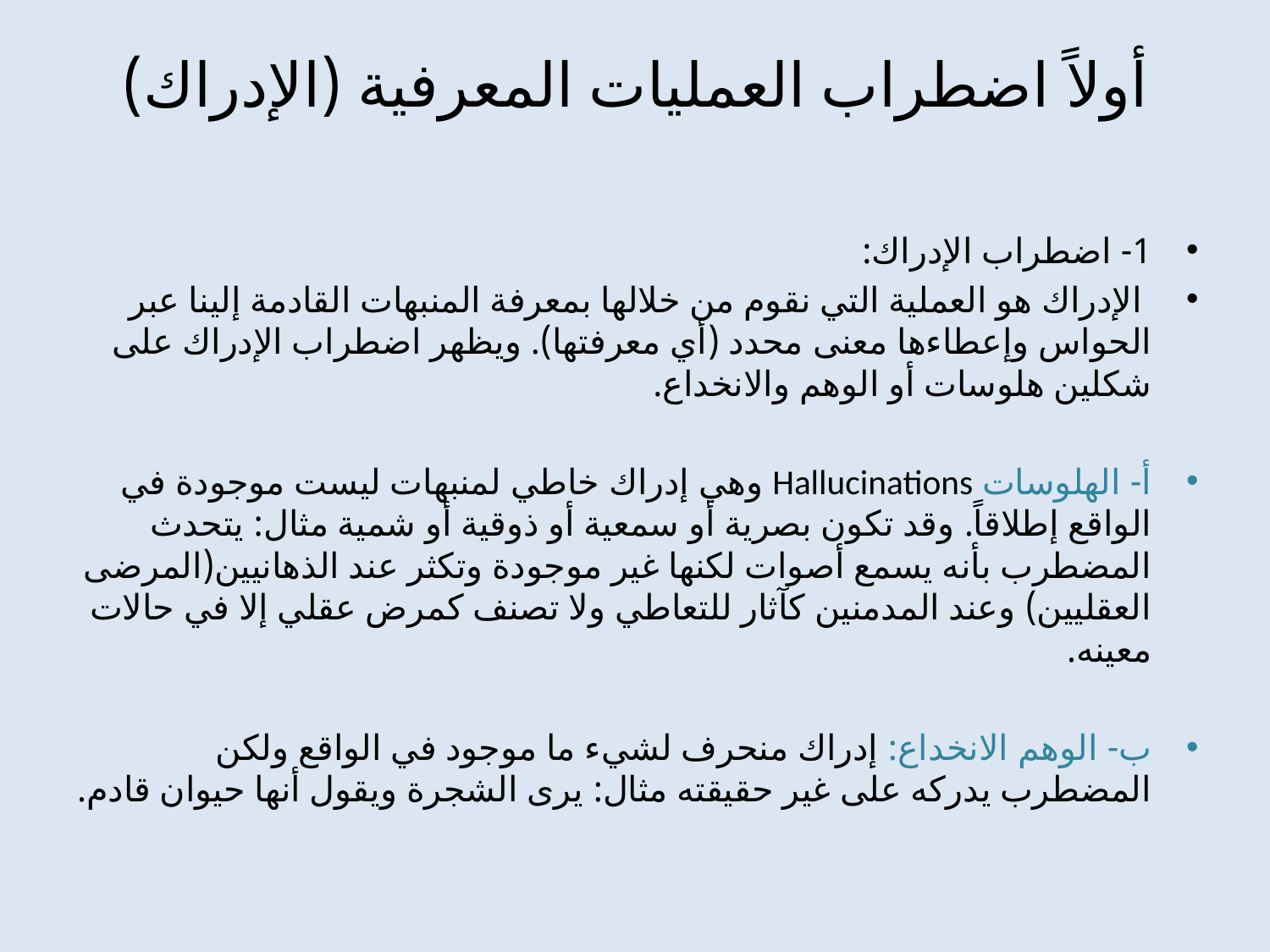

# أولاً اضطراب العمليات المعرفية (الإدراك)
1- اضطراب الإدراك:
 الإدراك هو العملية التي نقوم من خلالها بمعرفة المنبهات القادمة إلينا عبر الحواس وإعطاءها معنى محدد (أي معرفتها). ويظهر اضطراب الإدراك على شكلين هلوسات أو الوهم والانخداع.

أ- الهلوسات Hallucinations وهي إدراك خاطي لمنبهات ليست موجودة في الواقع إطلاقاً. وقد تكون بصرية أو سمعية أو ذوقية أو شمية مثال: يتحدث المضطرب بأنه يسمع أصوات لكنها غير موجودة وتكثر عند الذهانيين(المرضى العقليين) وعند المدمنين كآثار للتعاطي ولا تصنف كمرض عقلي إلا في حالات معينه.

ب- الوهم الانخداع: إدراك منحرف لشيء ما موجود في الواقع ولكن المضطرب يدركه على غير حقيقته مثال: يرى الشجرة ويقول أنها حيوان قادم.